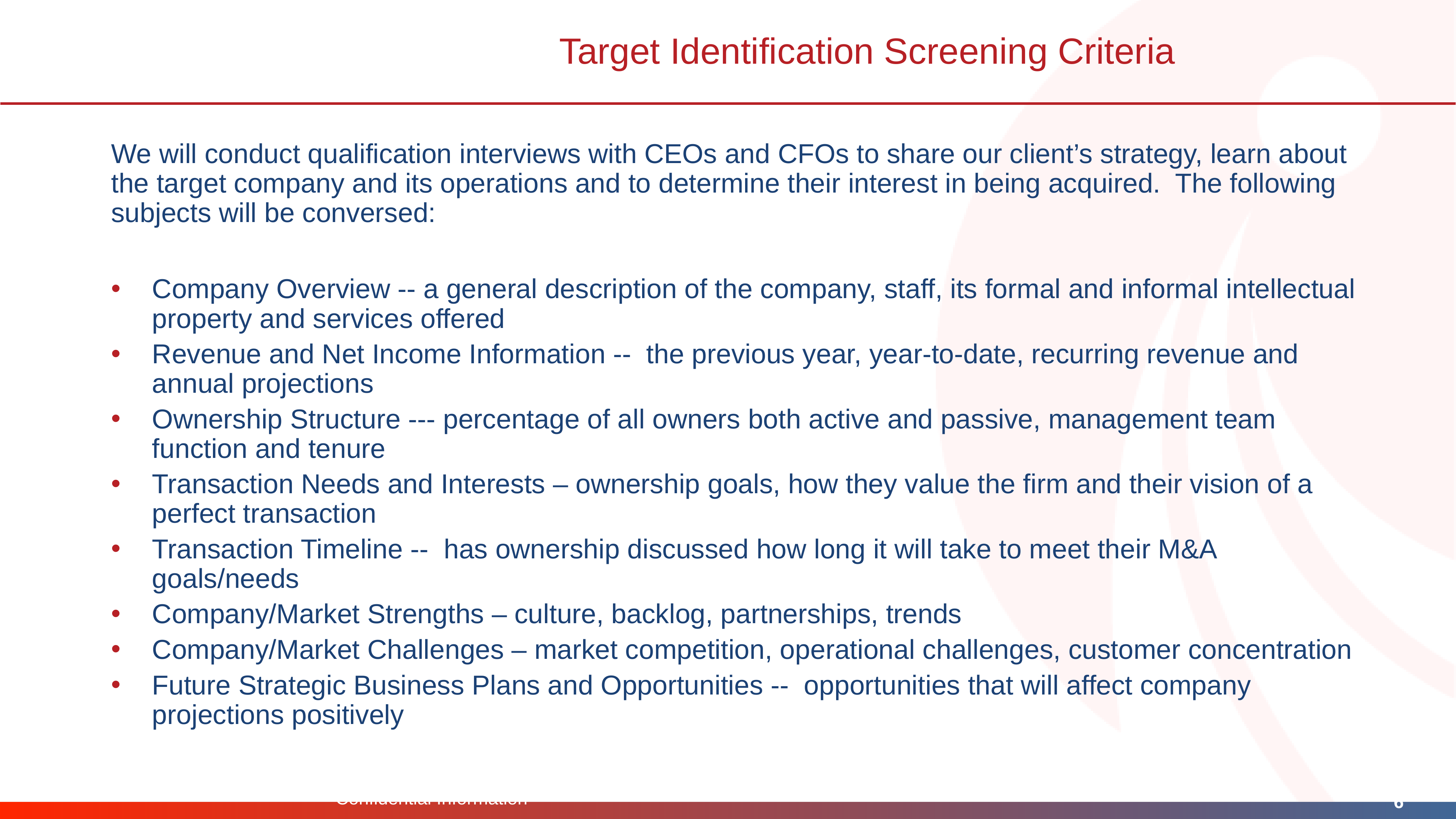

# Target Identification Screening Criteria
We will conduct qualification interviews with CEOs and CFOs to share our client’s strategy, learn about the target company and its operations and to determine their interest in being acquired.  The following subjects will be conversed:

Company Overview -- a general description of the company, staff, its formal and informal intellectual property and services offered
Revenue and Net Income Information --  the previous year, year-to-date, recurring revenue and annual projections
Ownership Structure --- percentage of all owners both active and passive, management team function and tenure
Transaction Needs and Interests – ownership goals, how they value the firm and their vision of a perfect transaction
Transaction Timeline --  has ownership discussed how long it will take to meet their M&A goals/needs
Company/Market Strengths – culture, backlog, partnerships, trends
Company/Market Challenges – market competition, operational challenges, customer concentration
Future Strategic Business Plans and Opportunities --  opportunities that will affect company projections positively
Confidential Information
6